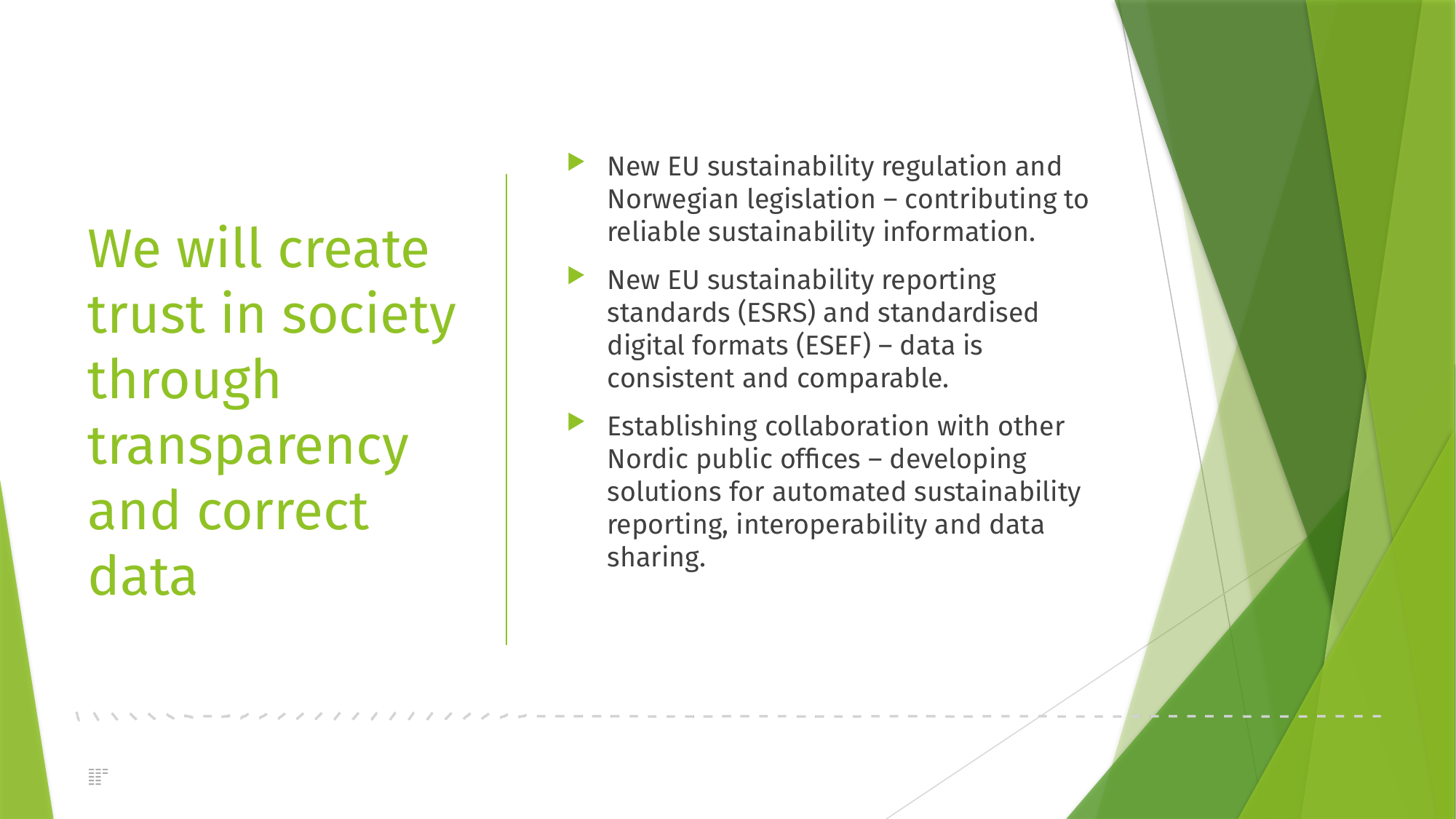

# We will create trust in society through transparency and correct data
New EU sustainability regulation and Norwegian legislation – contributing to reliable sustainability information.
New EU sustainability reporting standards (ESRS) and standardised digital formats (ESEF) – data is consistent and comparable.
Establishing collaboration with other Nordic public offices – developing solutions for automated sustainability reporting, interoperability and data sharing.